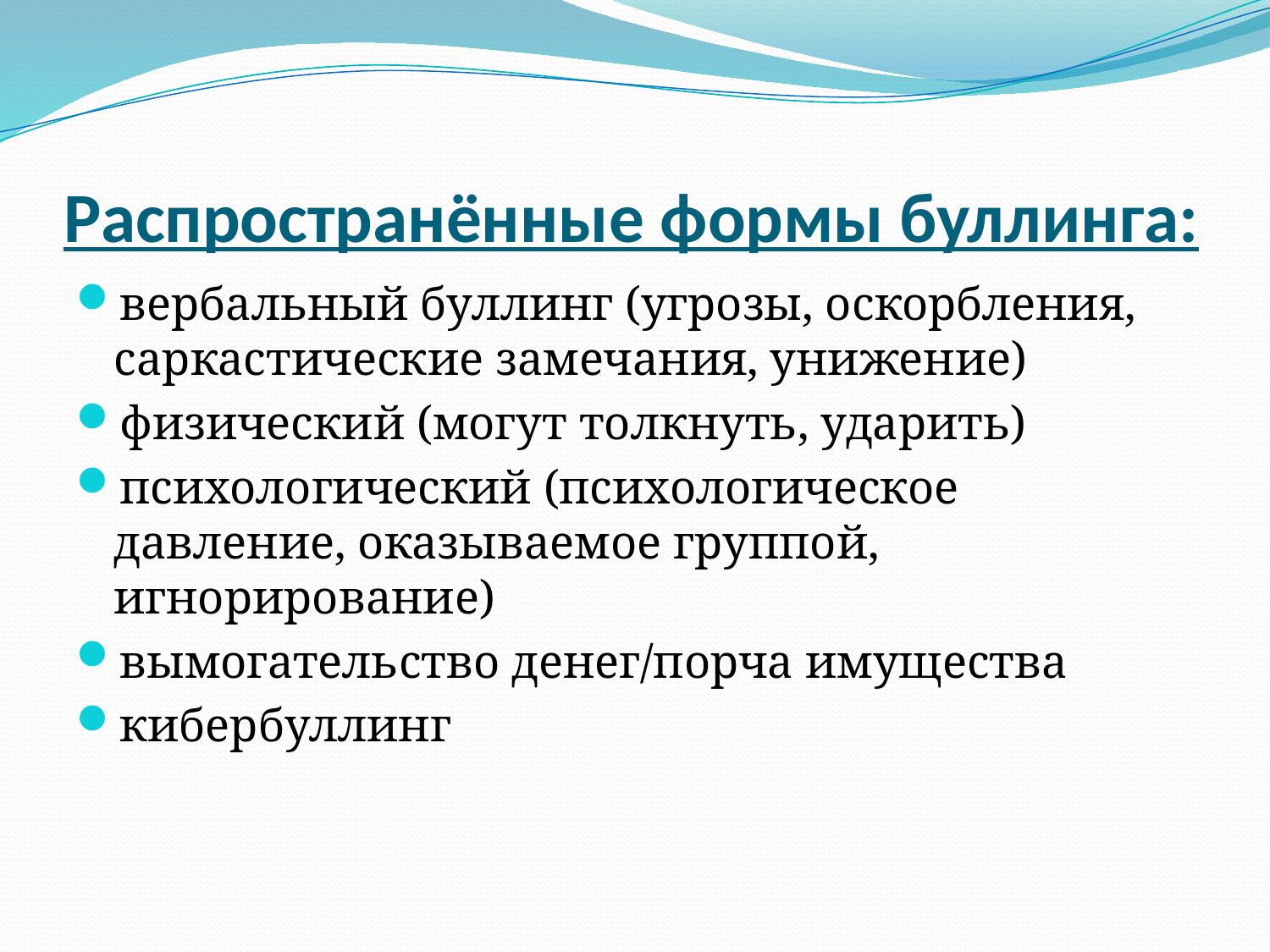

# Распространённые формы буллинга:
вербальный буллинг (угрозы, оскорбления, саркастические замечания, унижение)
физический (могут толкнуть, ударить)
психологический (психологическое давление, оказываемое группой, игнорирование)
вымогательство денег/порча имущества
кибербуллинг